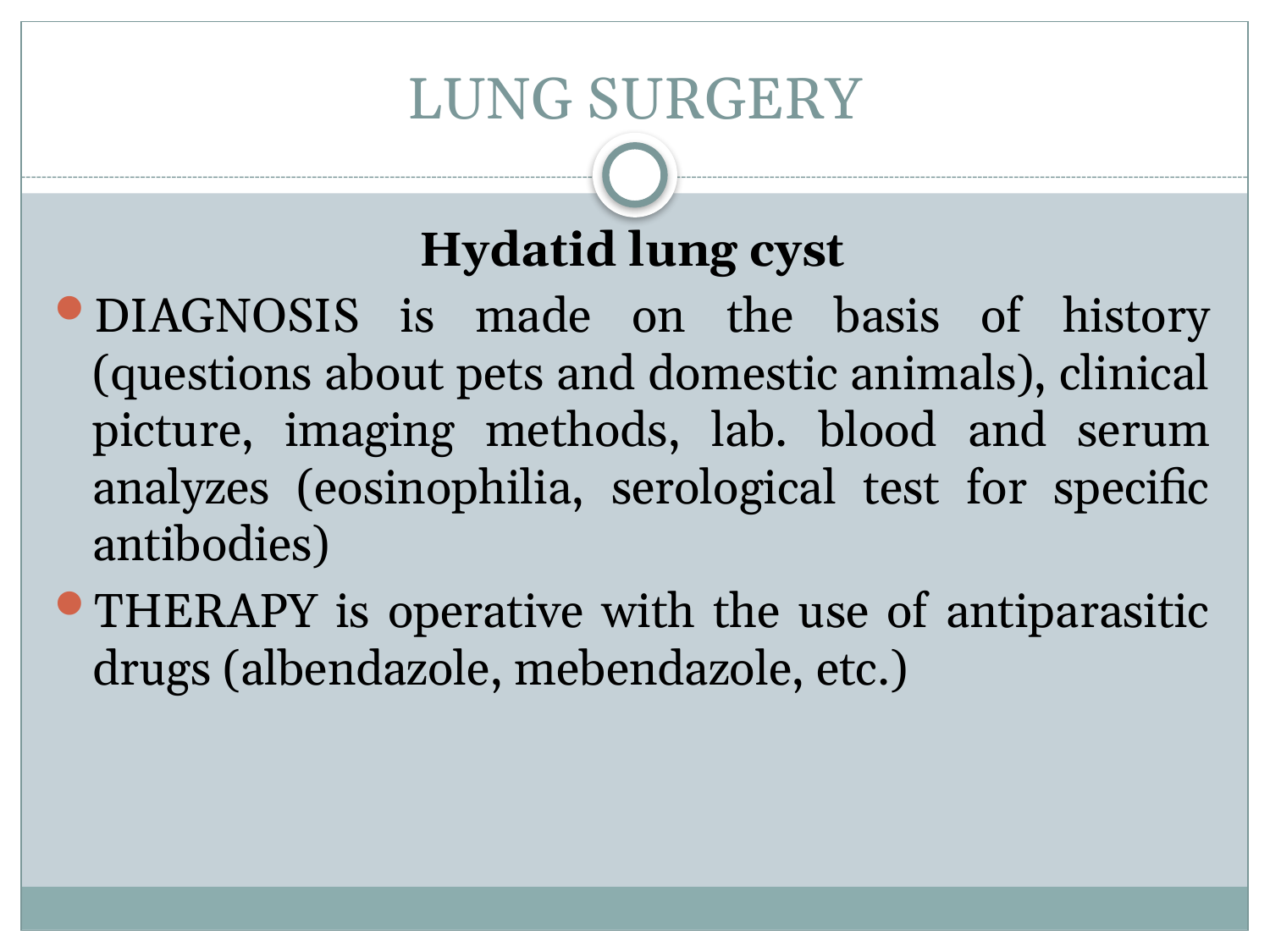

# LUNG SURGERY
Hydatid lung cyst
DIAGNOSIS is made on the basis of history (questions about pets and domestic animals), clinical picture, imaging methods, lab. blood and serum analyzes (eosinophilia, serological test for specific antibodies)
THERAPY is operative with the use of antiparasitic drugs (albendazole, mebendazole, etc.)